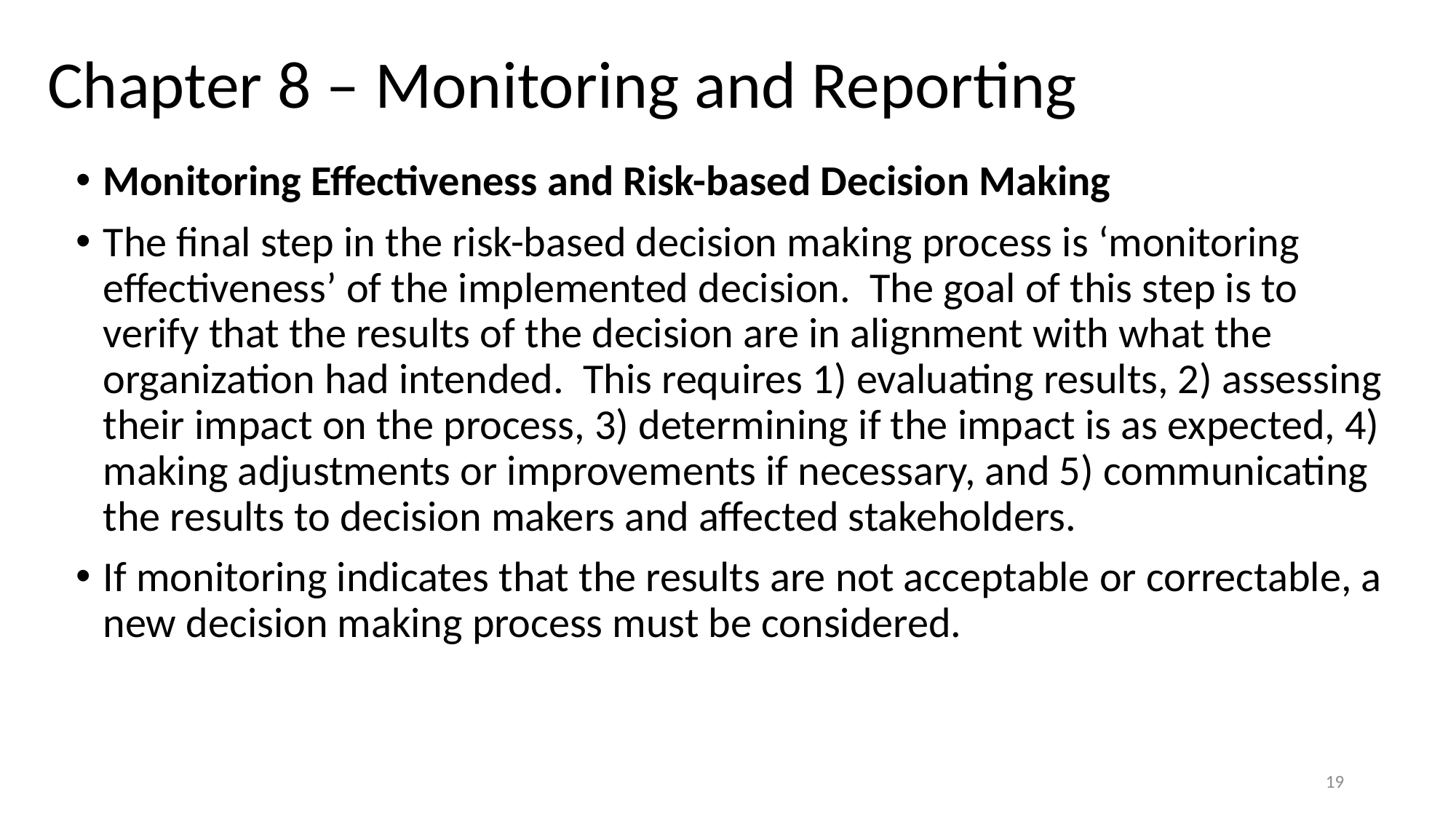

# Chapter 8 – Monitoring and Reporting
Monitoring Effectiveness and Risk-based Decision Making
The final step in the risk-based decision making process is ‘monitoring effectiveness’ of the implemented decision.  The goal of this step is to verify that the results of the decision are in alignment with what the organization had intended.  This requires 1) evaluating results, 2) assessing their impact on the process, 3) determining if the impact is as expected, 4) making adjustments or improvements if necessary, and 5) communicating the results to decision makers and affected stakeholders.
If monitoring indicates that the results are not acceptable or correctable, a new decision making process must be considered.
19